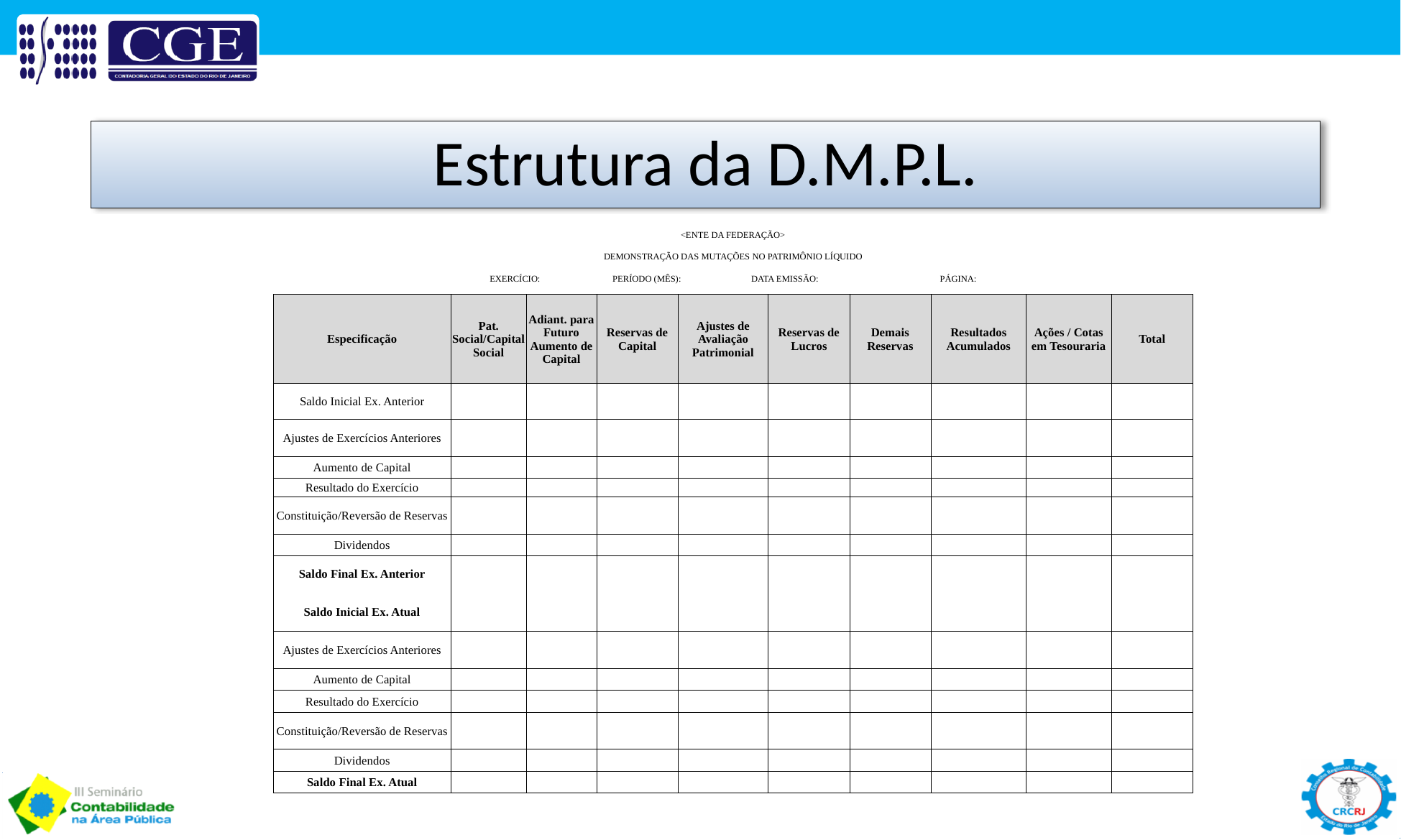

Estrutura da D.M.P.L.
| <ENTE DA FEDERAÇÃO> |  |  |  |  |  |  |  |  |  |
| --- | --- | --- | --- | --- | --- | --- | --- | --- | --- |
| DEMONSTRAÇÃO DAS MUTAÇÕES NO PATRIMÔNIO LÍQUIDO |  |  |  |  |  |  |  |  |  |
| EXERCÍCIO: PERÍODO (MÊS): DATA EMISSÃO: PÁGINA: |  |  |  |  |  |  |  |  |  |
| Especificação | Pat. Social/Capital Social | Adiant. para Futuro Aumento de Capital | Reservas de Capital | Ajustes de Avaliação Patrimonial | Reservas de Lucros | Demais Reservas | Resultados Acumulados | Ações / Cotas em Tesouraria | Total |
| Saldo Inicial Ex. Anterior |  |  |  |  |  |  |  |  |  |
| Ajustes de Exercícios Anteriores |  |  |  |  |  |  |  |  |  |
| Aumento de Capital |  |  |  |  |  |  |  |  |  |
| Resultado do Exercício |  |  |  |  |  |  |  |  |  |
| Constituição/Reversão de Reservas |  |  |  |  |  |  |  |  |  |
| Dividendos |  |  |  |  |  |  |  |  |  |
| Saldo Final Ex. Anterior |  |  |  |  |  |  |  |  |  |
| Saldo Inicial Ex. Atual |  |  |  |  |  |  |  |  |  |
| Ajustes de Exercícios Anteriores |  |  |  |  |  |  |  |  |  |
| Aumento de Capital |  |  |  |  |  |  |  |  |  |
| Resultado do Exercício |  |  |  |  |  |  |  |  |  |
| Constituição/Reversão de Reservas |  |  |  |  |  |  |  |  |  |
| Dividendos |  |  |  |  |  |  |  |  |  |
| Saldo Final Ex. Atual |  |  |  |  |  |  |  |  |  |